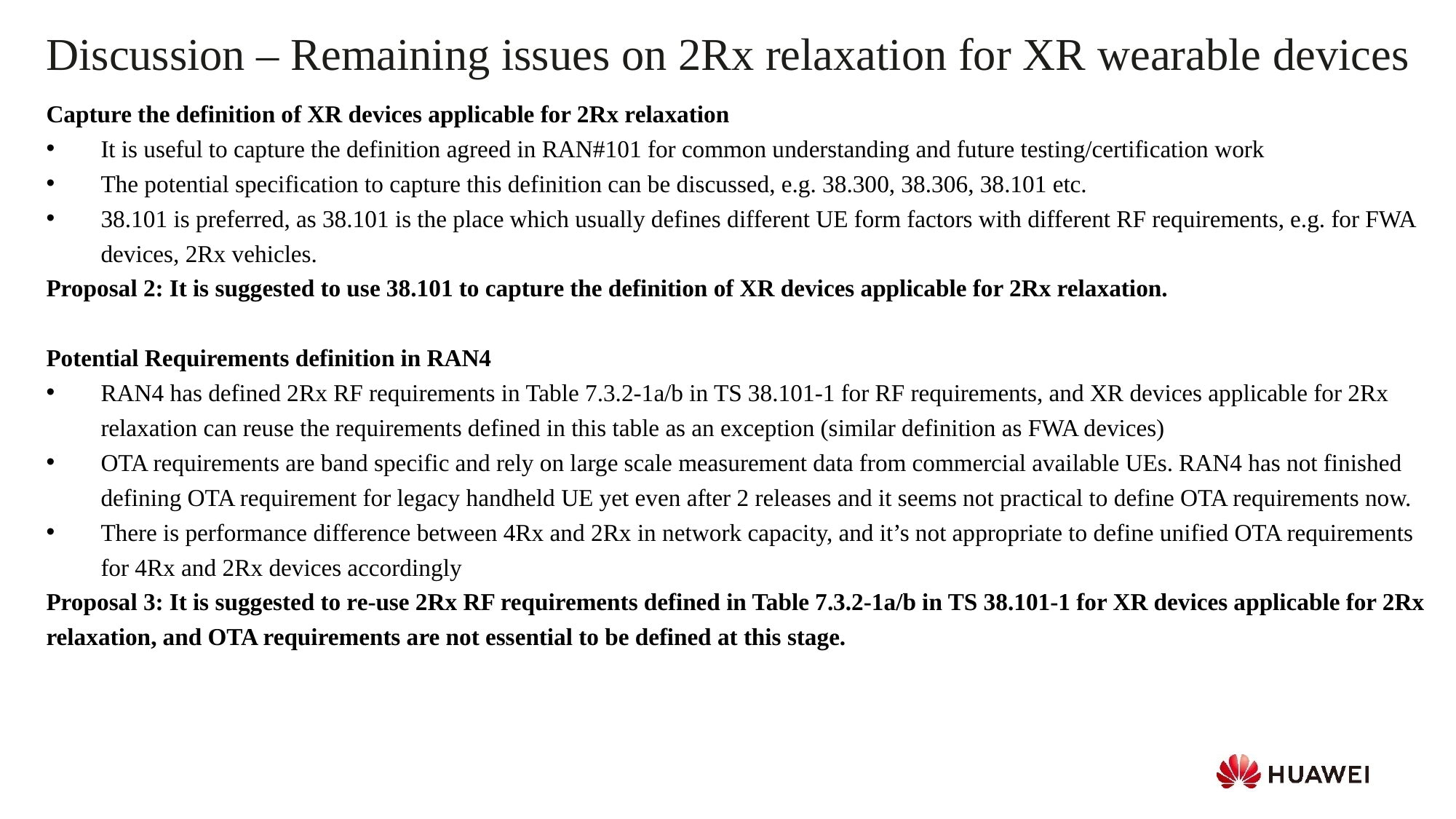

Discussion – Remaining issues on 2Rx relaxation for XR wearable devices
Capture the definition of XR devices applicable for 2Rx relaxation
It is useful to capture the definition agreed in RAN#101 for common understanding and future testing/certification work
The potential specification to capture this definition can be discussed, e.g. 38.300, 38.306, 38.101 etc.
38.101 is preferred, as 38.101 is the place which usually defines different UE form factors with different RF requirements, e.g. for FWA devices, 2Rx vehicles.
Proposal 2: It is suggested to use 38.101 to capture the definition of XR devices applicable for 2Rx relaxation.

Potential Requirements definition in RAN4
RAN4 has defined 2Rx RF requirements in Table 7.3.2-1a/b in TS 38.101-1 for RF requirements, and XR devices applicable for 2Rx relaxation can reuse the requirements defined in this table as an exception (similar definition as FWA devices)
OTA requirements are band specific and rely on large scale measurement data from commercial available UEs. RAN4 has not finished defining OTA requirement for legacy handheld UE yet even after 2 releases and it seems not practical to define OTA requirements now.
There is performance difference between 4Rx and 2Rx in network capacity, and it’s not appropriate to define unified OTA requirements for 4Rx and 2Rx devices accordingly
Proposal 3: It is suggested to re-use 2Rx RF requirements defined in Table 7.3.2-1a/b in TS 38.101-1 for XR devices applicable for 2Rx relaxation, and OTA requirements are not essential to be defined at this stage.